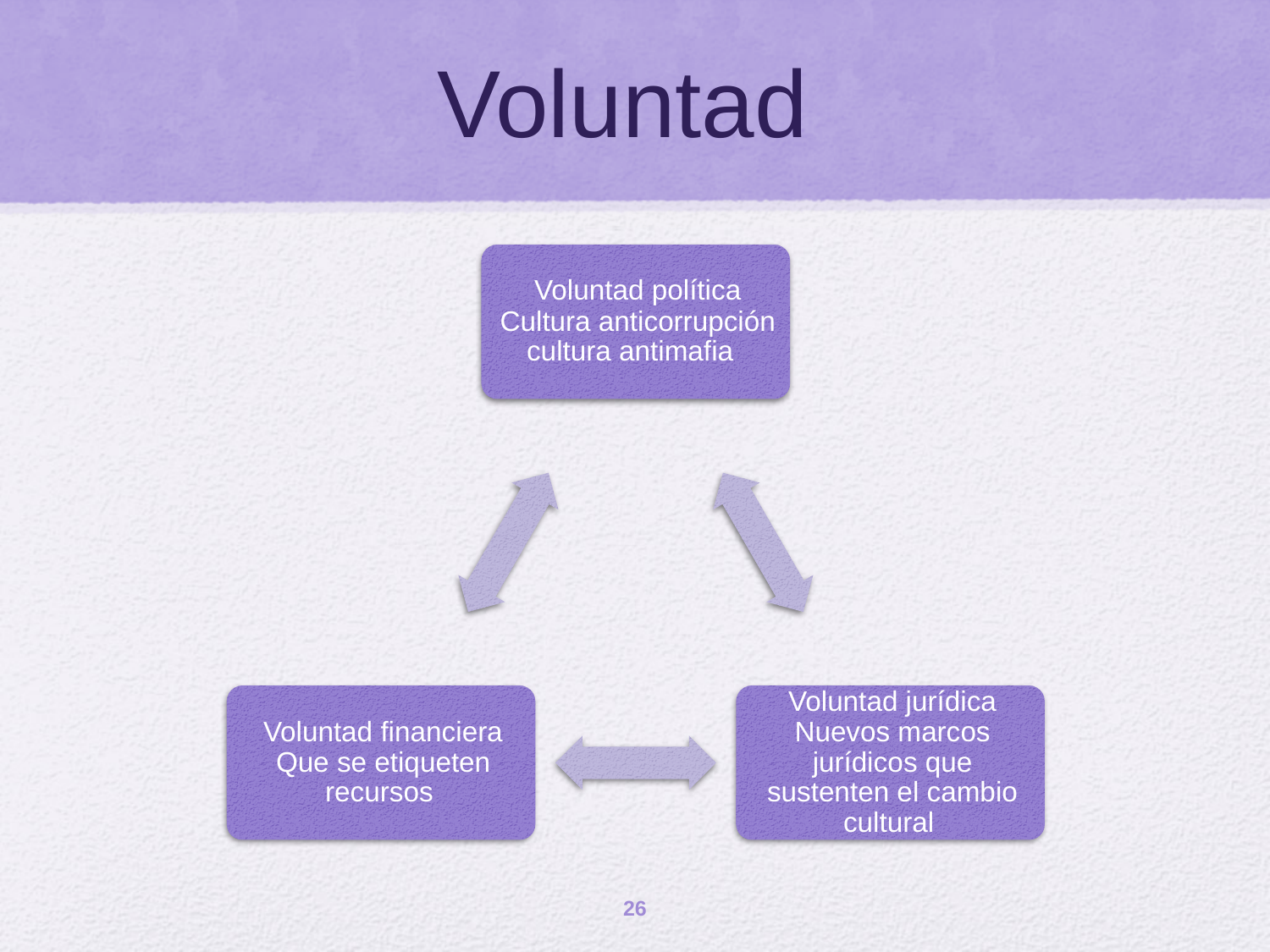

# Voluntad
Voluntad política Cultura anticorrupción cultura antimafia

Voluntad jurídica Nuevos marcos jurídicos que sustenten el cambio cultural

Voluntad financiera Que se etiqueten recursos

26